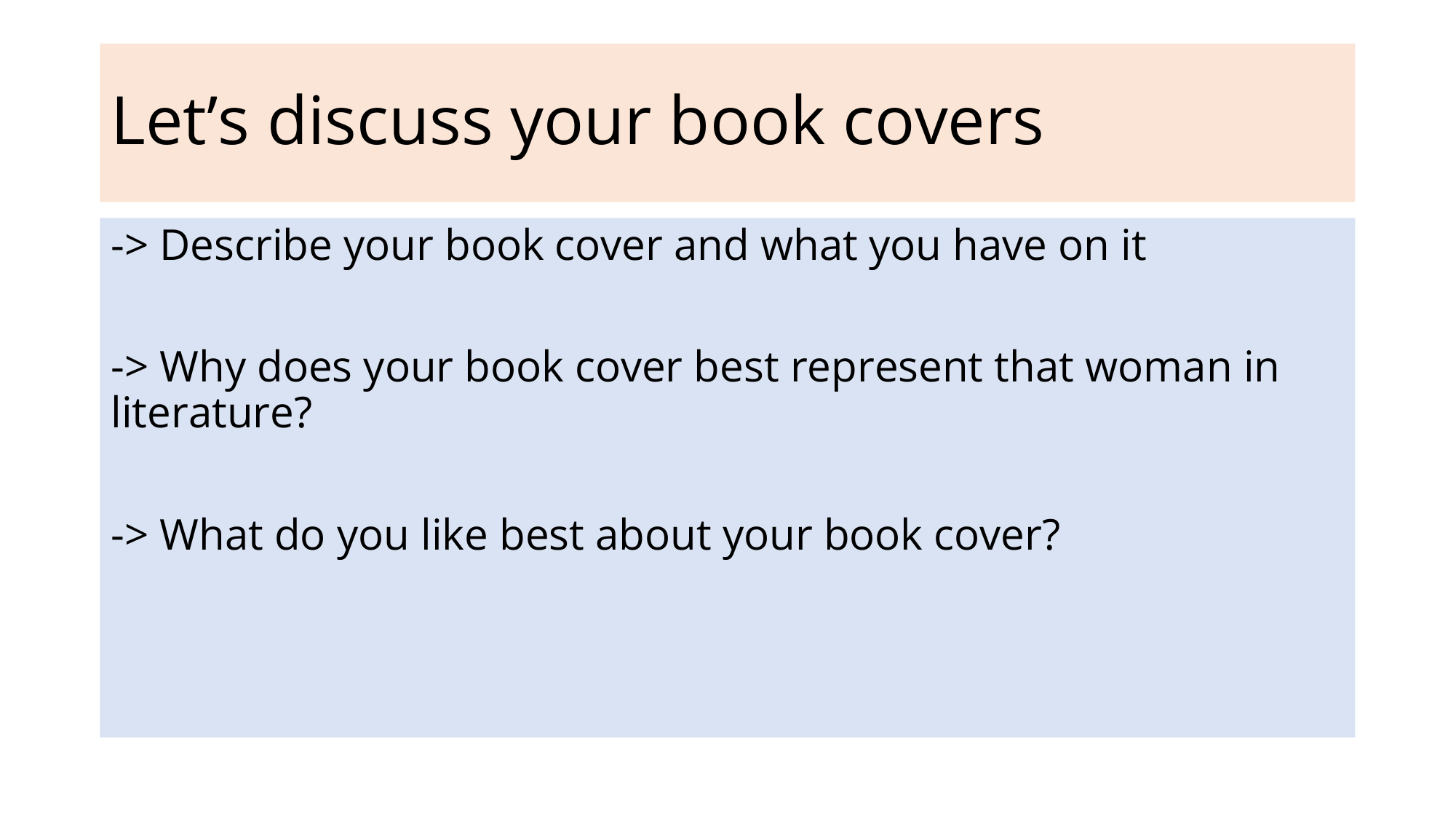

# Let’s discuss your book covers
-> Describe your book cover and what you have on it

-> Why does your book cover best represent that woman in literature?

-> What do you like best about your book cover?